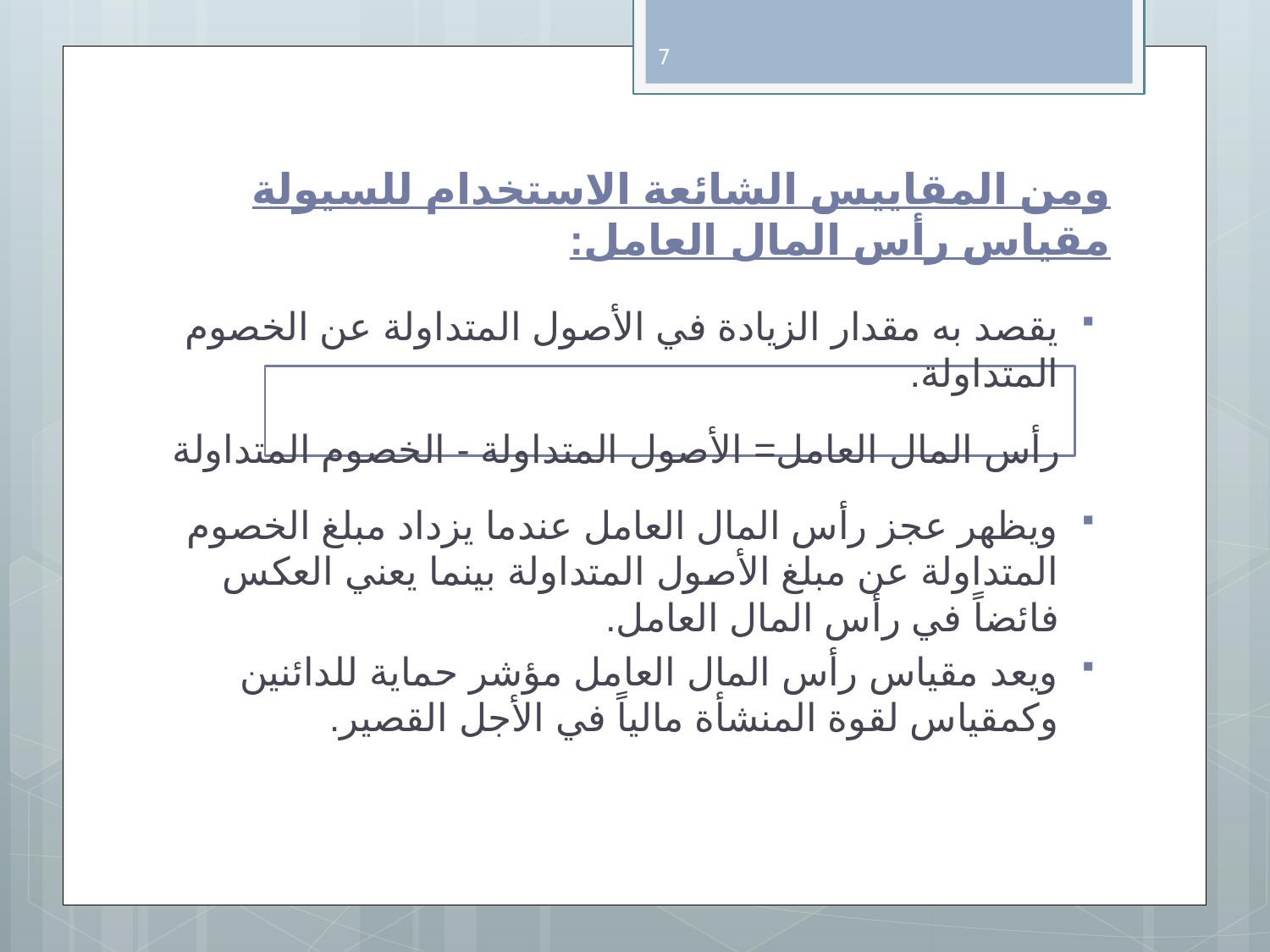

7
# ومن المقاييس الشائعة الاستخدام للسيولة مقياس رأس المال العامل:
يقصد به مقدار الزيادة في الأصول المتداولة عن الخصوم المتداولة.

   رأس المال العامل= الأصول المتداولة - الخصوم المتداولة

ويظهر عجز رأس المال العامل عندما يزداد مبلغ الخصوم المتداولة عن مبلغ الأصول المتداولة بينما يعني العكس فائضاً في رأس المال العامل.
ويعد مقياس رأس المال العامل مؤشر حماية للدائنين وكمقياس لقوة المنشأة مالياً في الأجل القصير.